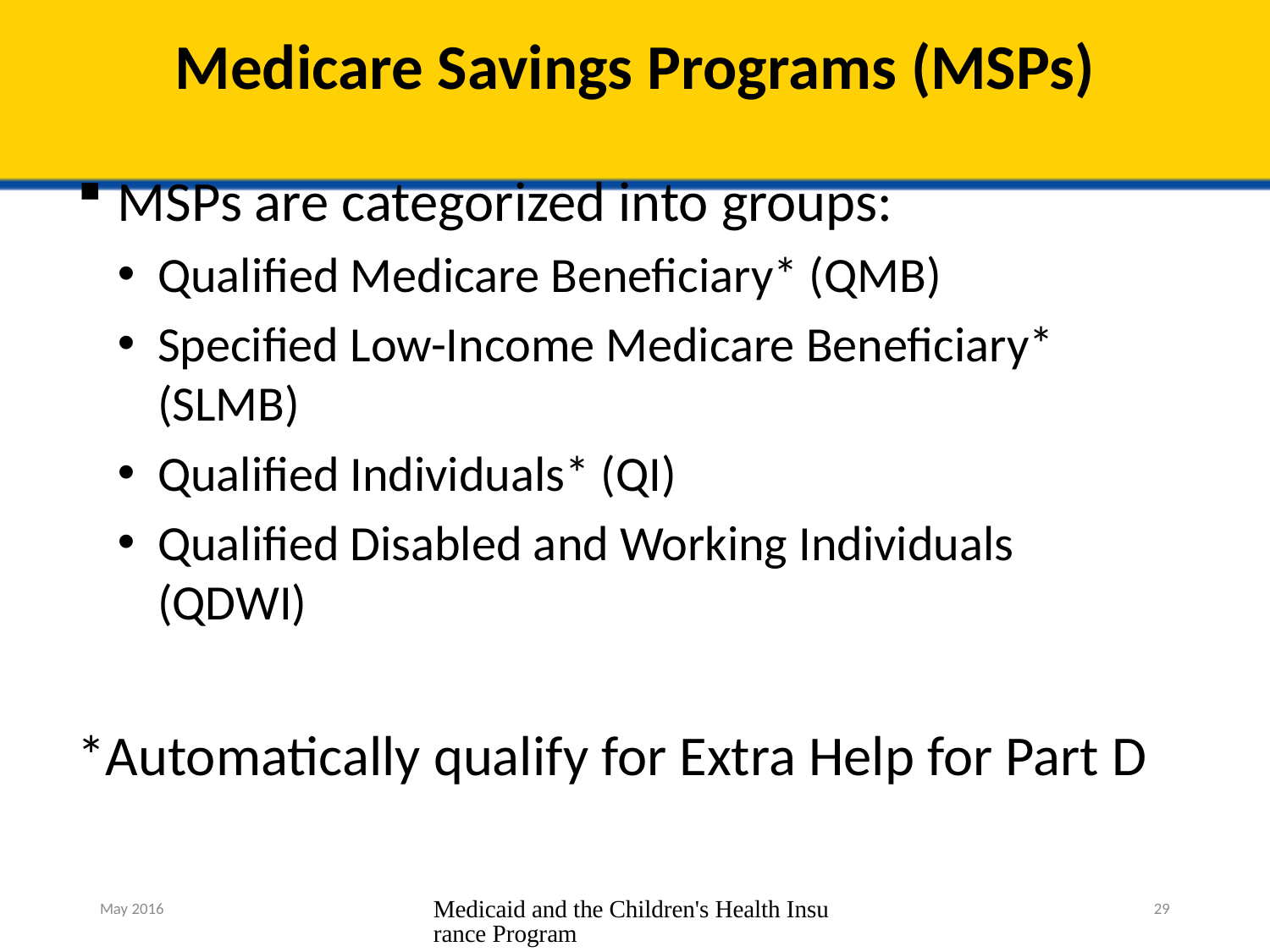

# Medicare Savings Programs (MSPs)
MSPs are categorized into groups:
Qualified Medicare Beneficiary* (QMB)
Specified Low-Income Medicare Beneficiary* (SLMB)
Qualified Individuals* (QI)
Qualified Disabled and Working Individuals (QDWI)

*Automatically qualify for Extra Help for Part D

May 2016
Medicaid and the Children's Health Insurance Program
29